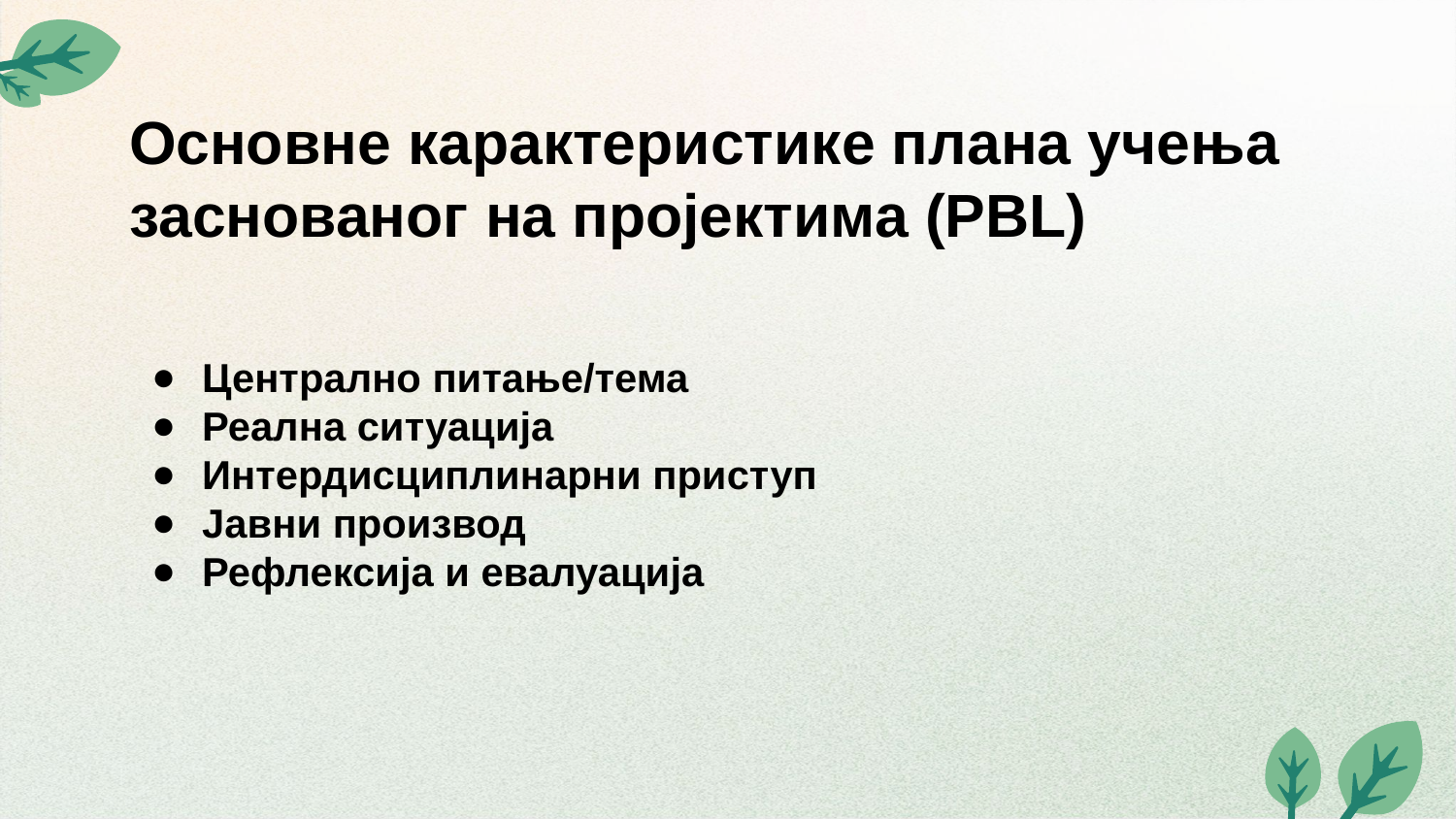

# Основне карактеристике плана учења заснованог на пројектима (PBL)
Централно питање/тема
Реална ситуација
Интердисциплинарни приступ
Јавни производ
Рефлексија и евалуација